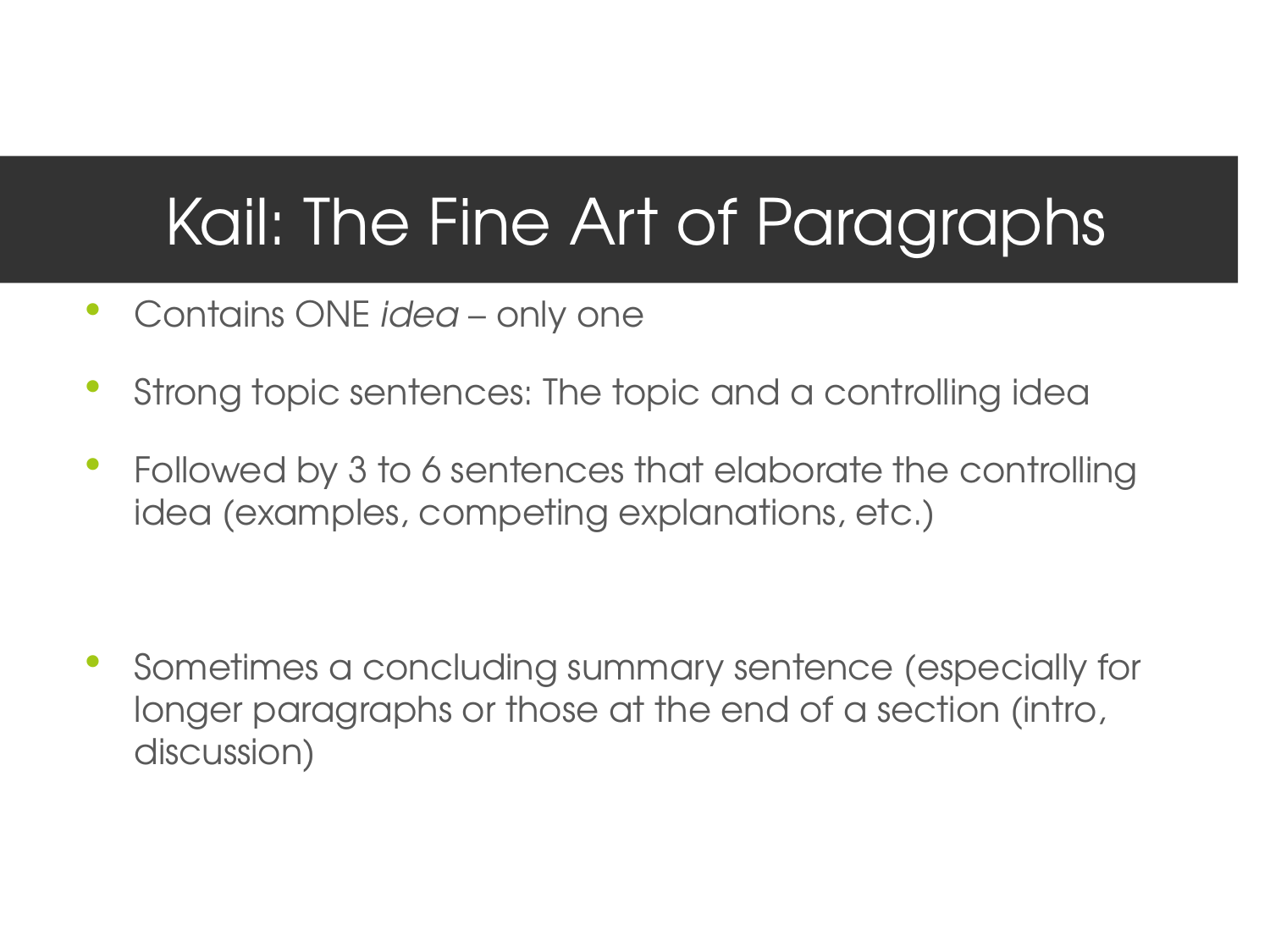

# Kail: The Fine Art of Paragraphs
Contains ONE idea – only one
Strong topic sentences: The topic and a controlling idea
Followed by 3 to 6 sentences that elaborate the controlling idea (examples, competing explanations, etc.)

Sometimes a concluding summary sentence (especially for longer paragraphs or those at the end of a section (intro, discussion)